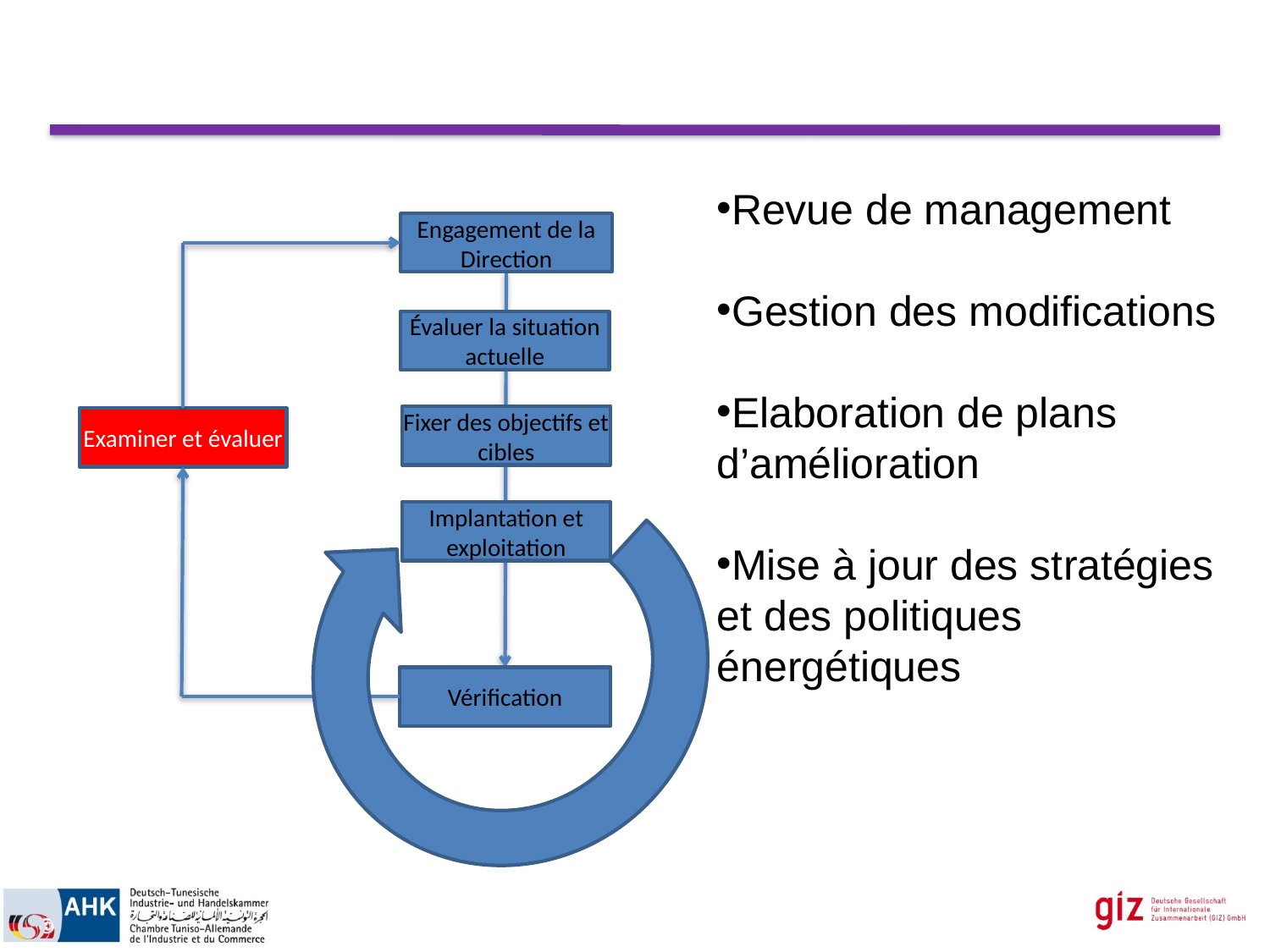

Revue de management

Gestion des modifications

Elaboration de plans d’amélioration

Mise à jour des stratégies et des politiques énergétiques

Engagement de la Direction
Évaluer la situation actuelle
Fixer des objectifs et cibles
Examiner et évaluer
Implantation et exploitation
Vérification